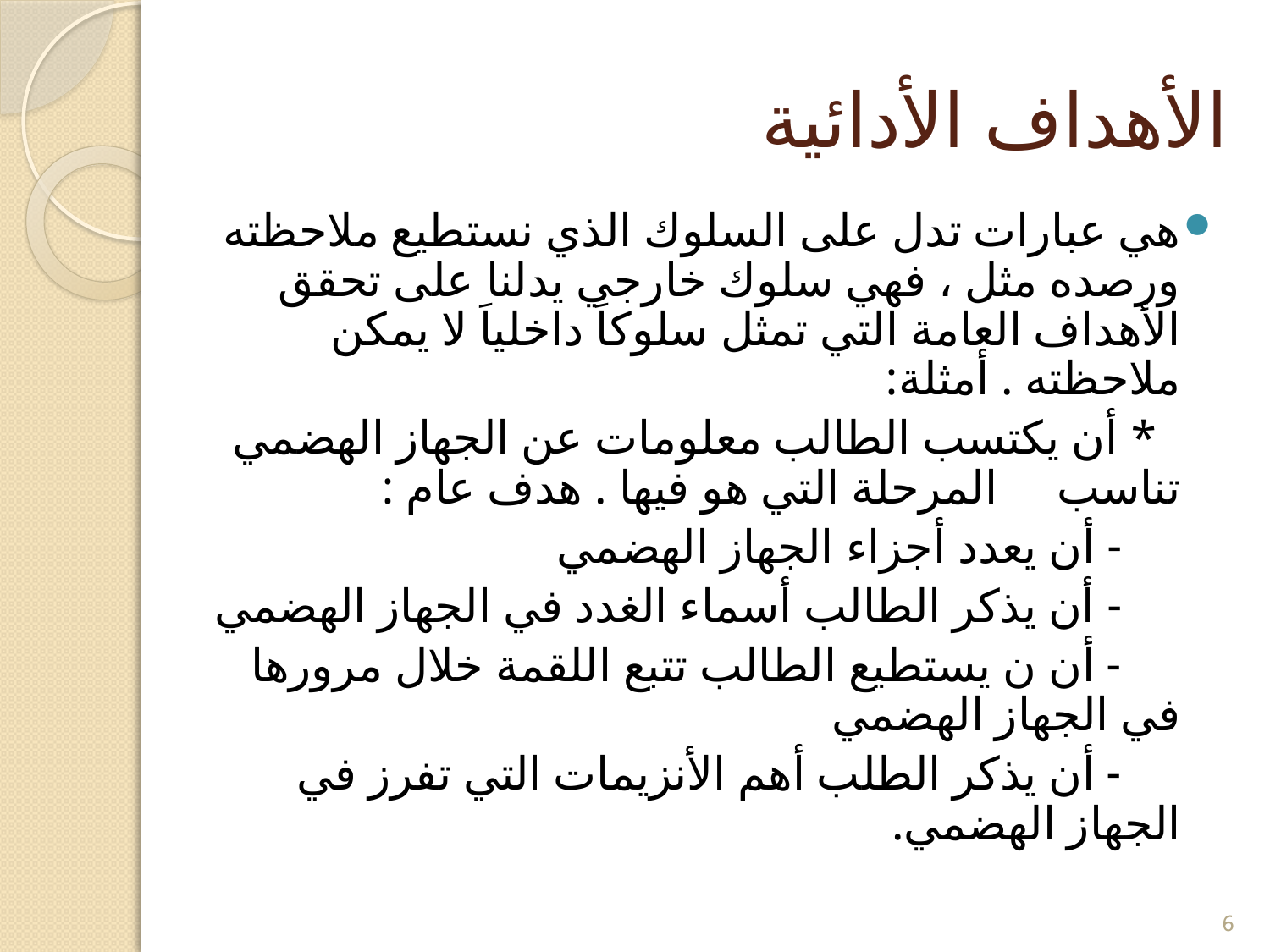

# الأهداف الأدائية
هي عبارات تدل على السلوك الذي نستطيع ملاحظته ورصده مثل ، فهي سلوك خارجي يدلنا على تحقق الأهداف العامة التي تمثل سلوكاَ داخلياَ لا يمكن ملاحظته . أمثلة:
     * أن يكتسب الطالب معلومات عن الجهاز الهضمي تناسب     المرحلة التي هو فيها . هدف عام :
        - أن يعدد أجزاء الجهاز الهضمي
        - أن يذكر الطالب أسماء الغدد في الجهاز الهضمي
        - أن ن يستطيع الطالب تتبع اللقمة خلال مرورها في الجهاز الهضمي
        - أن يذكر الطلب أهم الأنزيمات التي تفرز في الجهاز الهضمي.

6